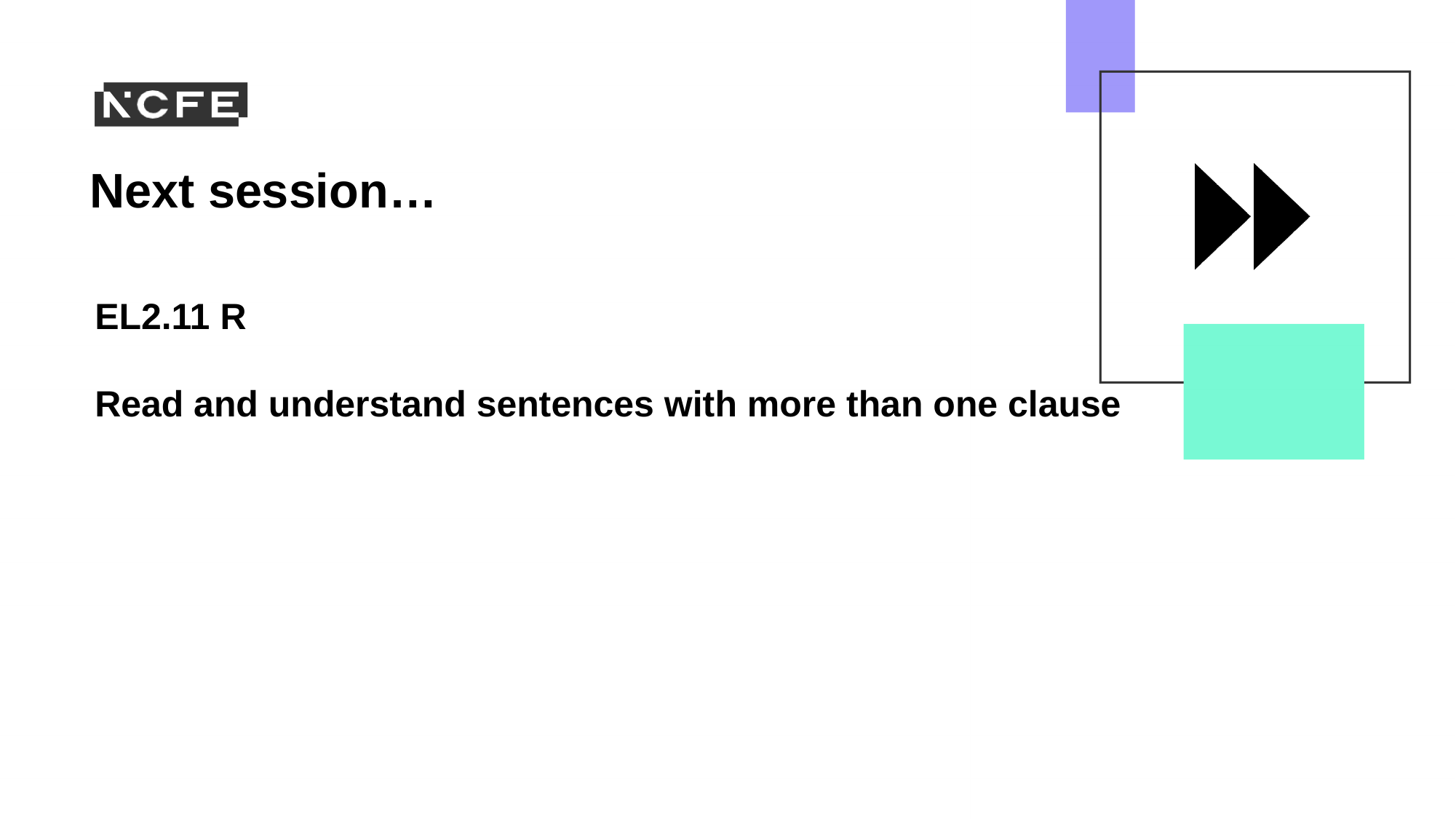

EL2.11 R

Read and understand sentences with more than one clause